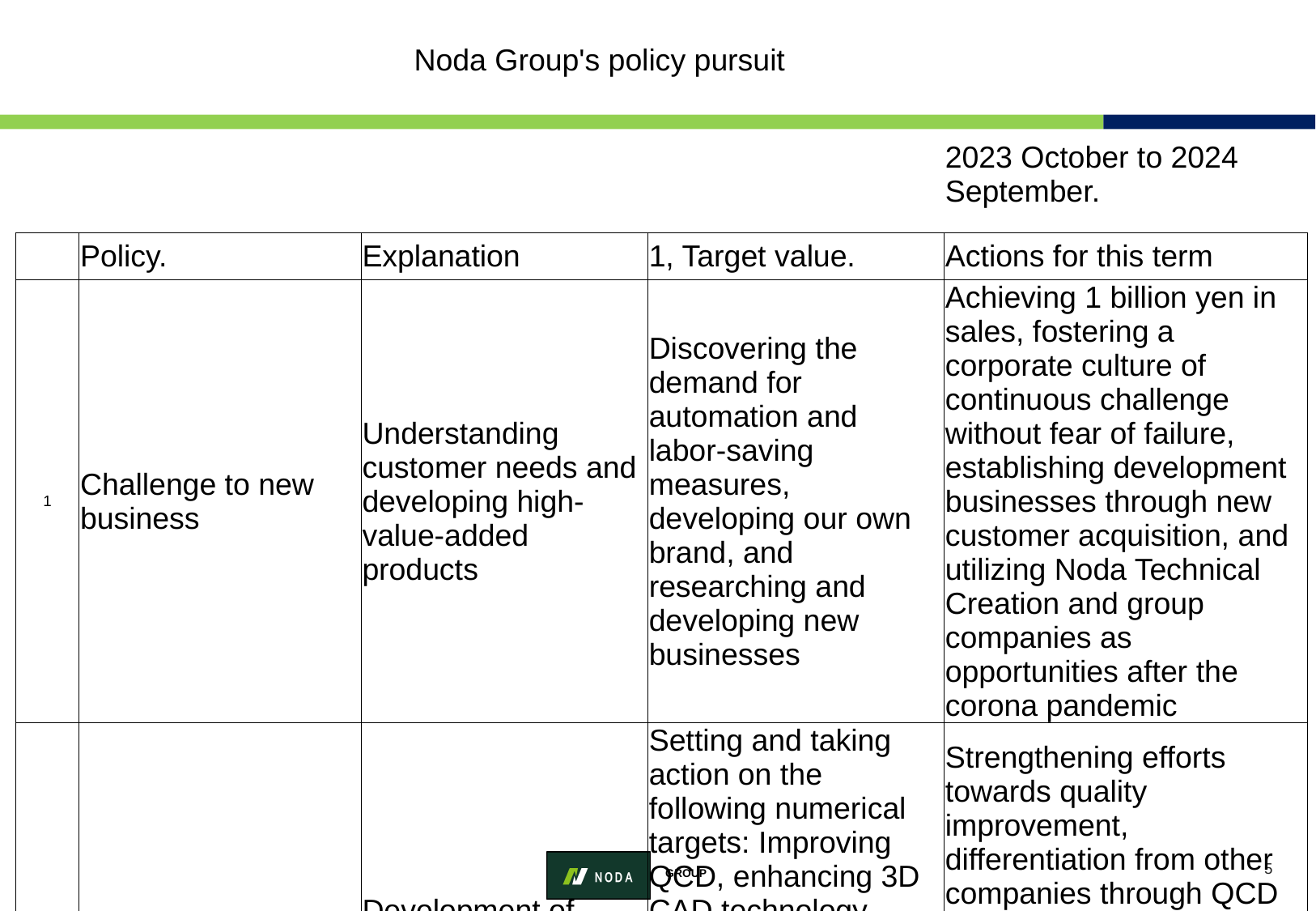

Noda Group's policy pursuit
|  |  |  |  | 2023 October to 2024 September. |
| --- | --- | --- | --- | --- |
|  |  |  |  |  |
|  | Policy. | Explanation | 1, Target value. | Actions for this term |
| 1 | Challenge to new business | Understanding customer needs and developing high-value-added products | Discovering the demand for automation and labor-saving measures, developing our own brand, and researching and developing new businesses | Achieving 1 billion yen in sales, fostering a corporate culture of continuous challenge without fear of failure, establishing development businesses through new customer acquisition, and utilizing Noda Technical Creation and group companies as opportunities after the corona pandemic |
| 2 | Enhancement of technical capabilities | Development of necessary human resources | Setting and taking action on the following numerical targets: Improving QCD, enhancing 3D CAD technology, acquiring electrical and PLC control technology, implementing education and training, and improving 5S | Strengthening efforts towards quality improvement, differentiation from other companies through QCD improvement, implementing skill development education, conducting external and internal education, and revitalizing committee activities |
| 3 | Pursuit of an attractive company | Management that respects human dignity | Employee autonomy through the pursuit of management principles and improvement of financial health | Pursuit of management principles and achievement of goals aimed at improving the company's financial position |
5